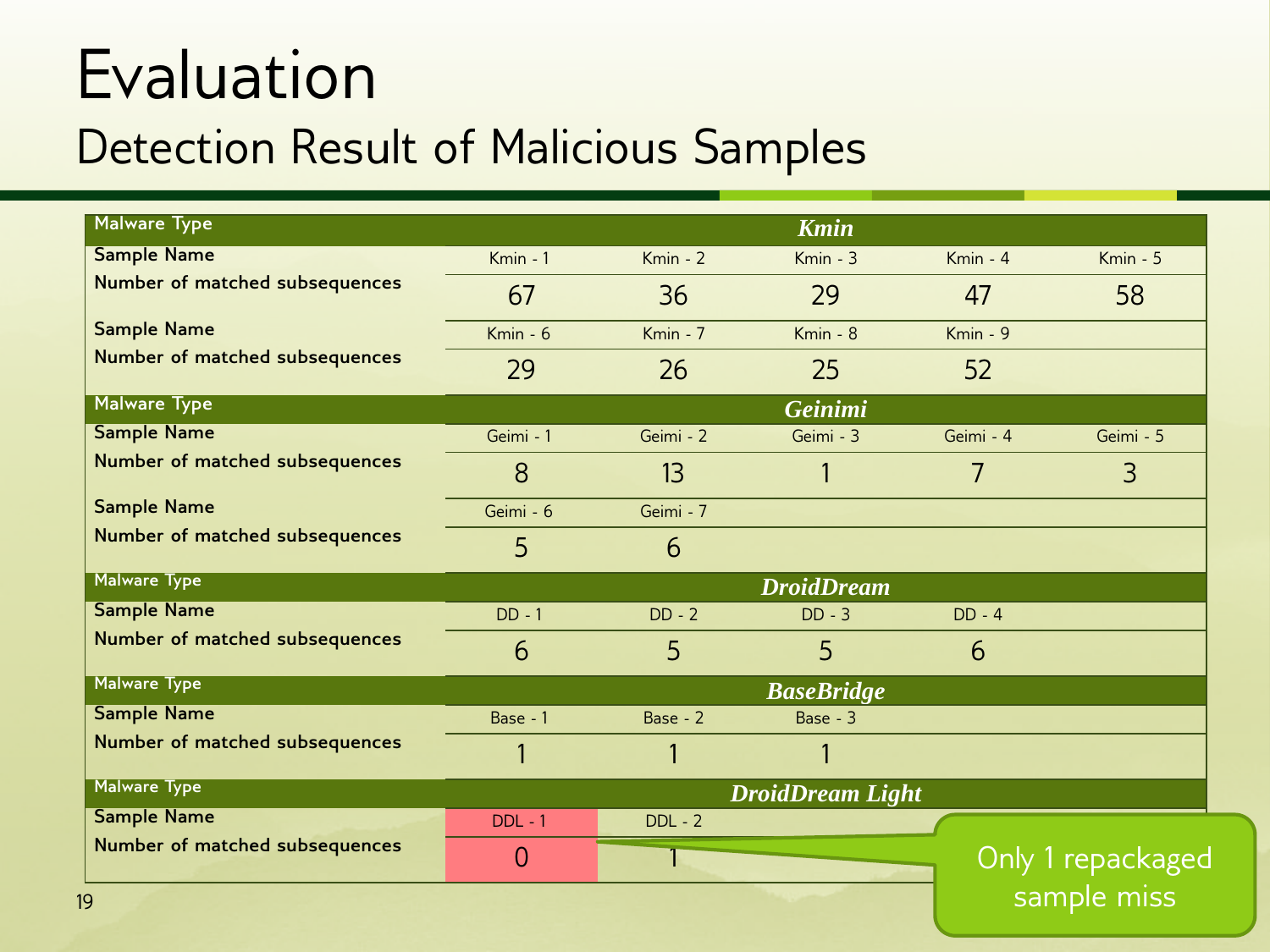

# Evaluation Detection Result of Malicious Samples

| Malware Type | Kmin |  |  |  |  |
| --- | --- | --- | --- | --- | --- |
| Sample Name | Kmin - 1 | Kmin - 2 | Kmin - 3 | Kmin - 4 | Kmin - 5 |
| Number of matched subsequences | 67 | 36 | 29 | 47 | 58 |
| Sample Name | Kmin - 6 | Kmin - 7 | Kmin - 8 | Kmin - 9 |  |
| Number of matched subsequences | 29 | 26 | 25 | 52 |  |
| Malware Type | Geinimi |  |  |  |  |
| Sample Name | Geimi - 1 | Geimi - 2 | Geimi - 3 | Geimi - 4 | Geimi - 5 |
| Number of matched subsequences | 8 | 13 | 1 | 7 | 3 |
| Sample Name | Geimi - 6 | Geimi - 7 |  |  |  |
| Number of matched subsequences | 5 | 6 |  |  |  |
| Malware Type | DroidDream |  |  |  |  |
| Sample Name | DD - 1 | DD - 2 | DD - 3 | DD - 4 |  |
| Number of matched subsequences | 6 | 5 | 5 | 6 |  |
| Malware Type | BaseBridge |  |  |  |  |
| Sample Name | Base - 1 | Base - 2 | Base - 3 |  |  |
| Number of matched subsequences | 1 | 1 | 1 |  |  |
| Malware Type | DroidDream Light |  |  |  |  |
| Sample Name | DDL - 1 | DDL - 2 |  |  |  |
| Number of matched subsequences | 0 | 1 |  |  |  |
Only 1 repackaged sample miss
19